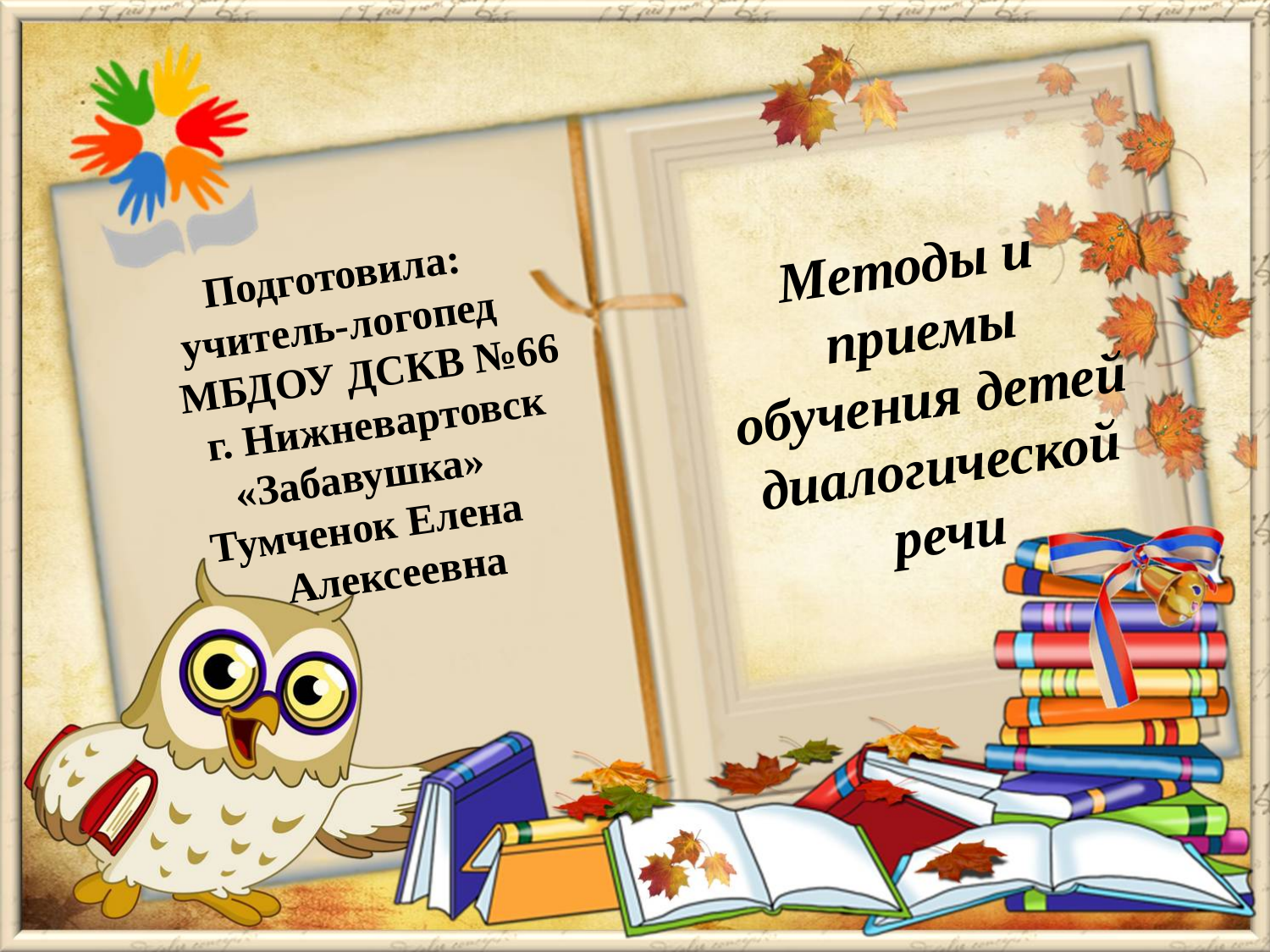

Методы и  приемы обучения детей диалогической речи

Подготовила:
учитель-логопед МБДОУ ДСКВ №66 г. Нижневартовск
«Забавушка»
Тумченок Елена Алексеевна